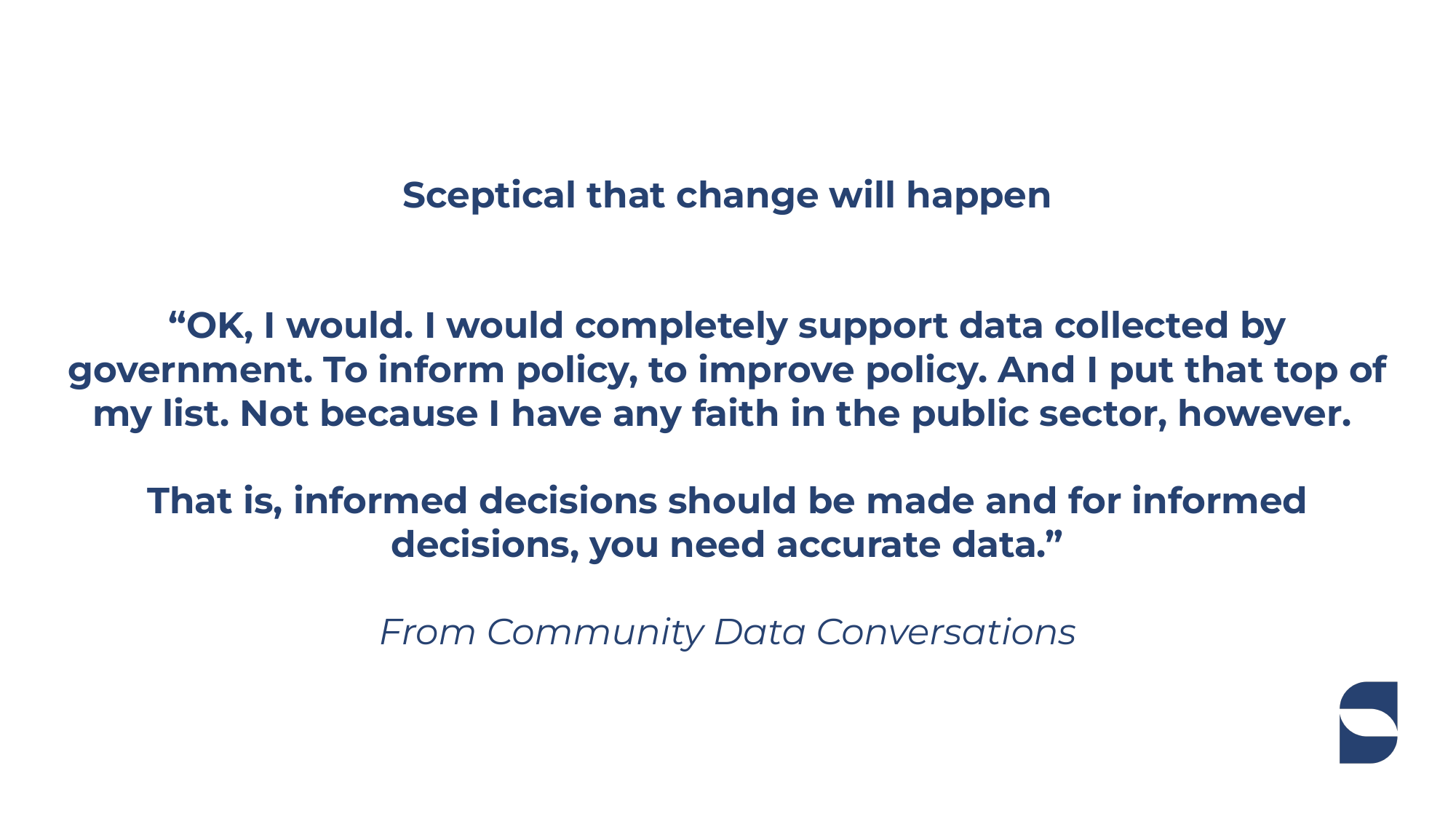

# Sceptical that change will happen “OK, I would. I would completely support data collected by government. To inform policy, to improve policy. And I put that top of my list. Not because I have any faith in the public sector, however. That is, informed decisions should be made and for informed decisions, you need accurate data.” From Community Data Conversations